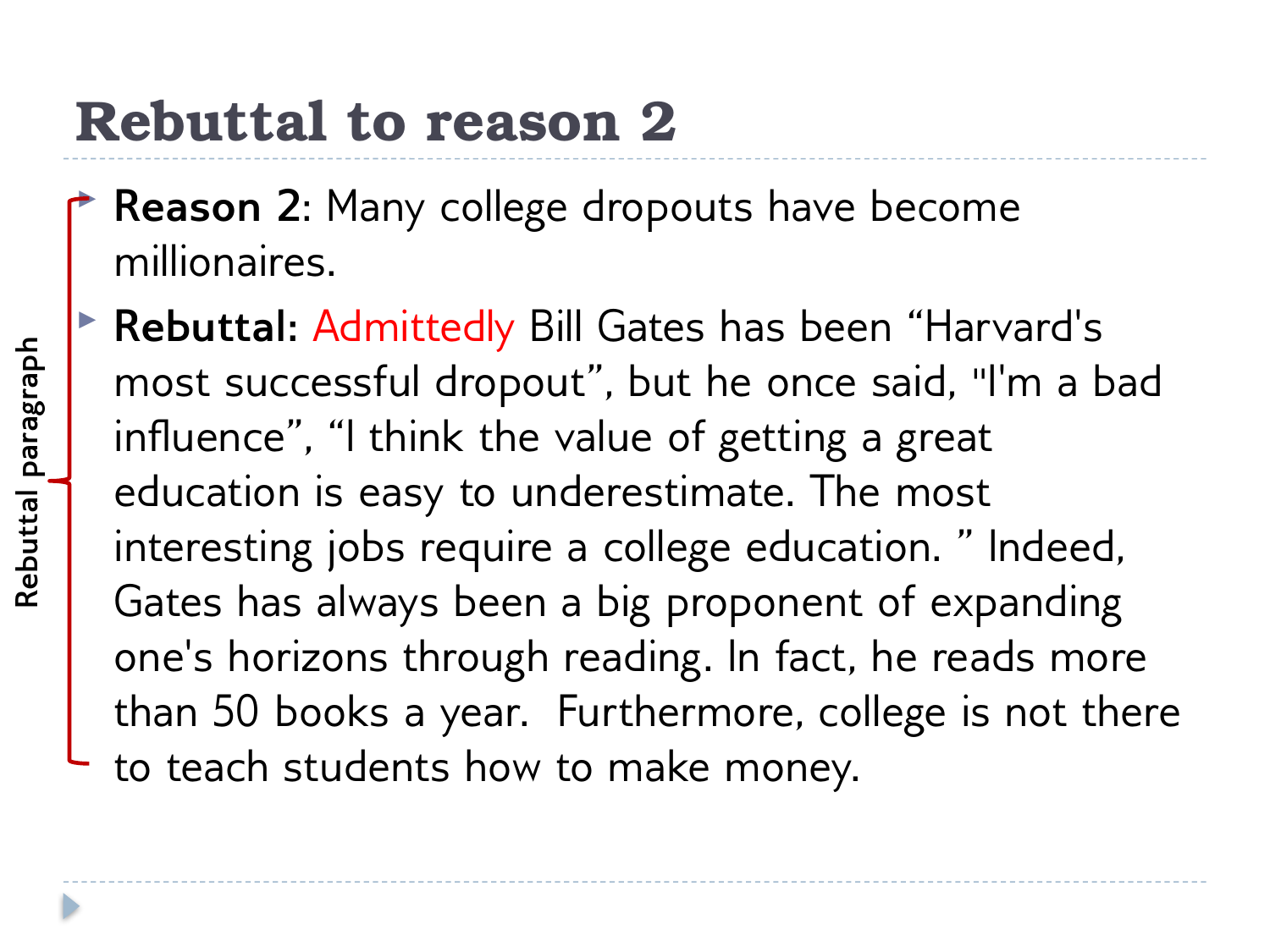

# Rebuttal to reason 2
Reason 2: Many college dropouts have become millionaires.
Rebuttal: Admittedly Bill Gates has been “Harvard's most successful dropout”, but he once said, "I'm a bad influence”, “I think the value of getting a great education is easy to underestimate. The most interesting jobs require a college education. ” Indeed, Gates has always been a big proponent of expanding one's horizons through reading. In fact, he reads more than 50 books a year.  Furthermore, college is not there to teach students how to make money.

Rebuttal paragraph